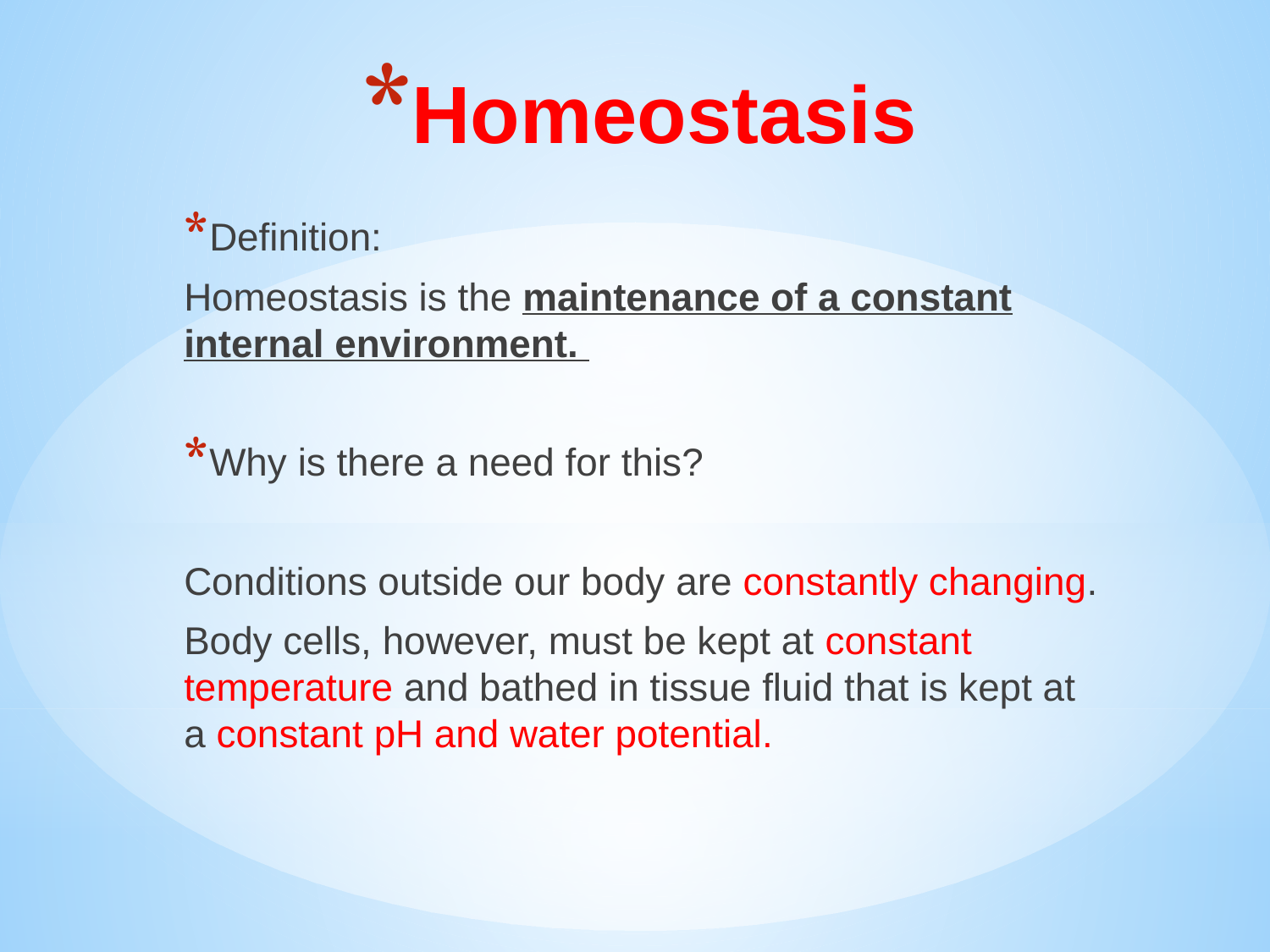

# Homeostasis
Definition:
Homeostasis is the maintenance of a constant internal environment.

Why is there a need for this?

Conditions outside our body are constantly changing.
Body cells, however, must be kept at constant temperature and bathed in tissue fluid that is kept at a constant pH and water potential.